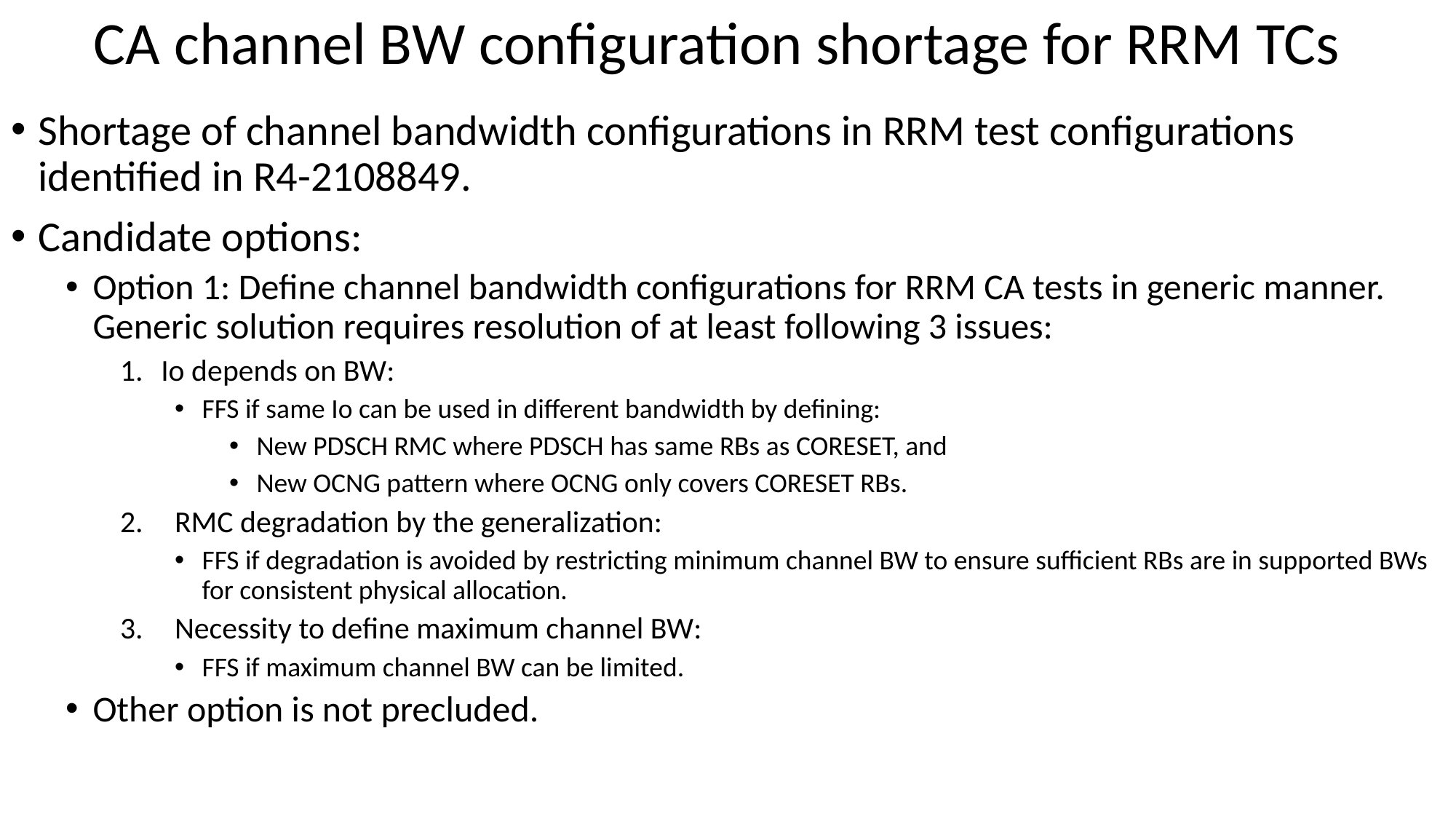

# CA channel BW configuration shortage for RRM TCs
Shortage of channel bandwidth configurations in RRM test configurations identified in R4-2108849.
Candidate options:
Option 1: Define channel bandwidth configurations for RRM CA tests in generic manner. Generic solution requires resolution of at least following 3 issues:
Io depends on BW:
FFS if same Io can be used in different bandwidth by defining:
New PDSCH RMC where PDSCH has same RBs as CORESET, and
New OCNG pattern where OCNG only covers CORESET RBs.
RMC degradation by the generalization:
FFS if degradation is avoided by restricting minimum channel BW to ensure sufficient RBs are in supported BWs for consistent physical allocation.
Necessity to define maximum channel BW:
FFS if maximum channel BW can be limited.
Other option is not precluded.